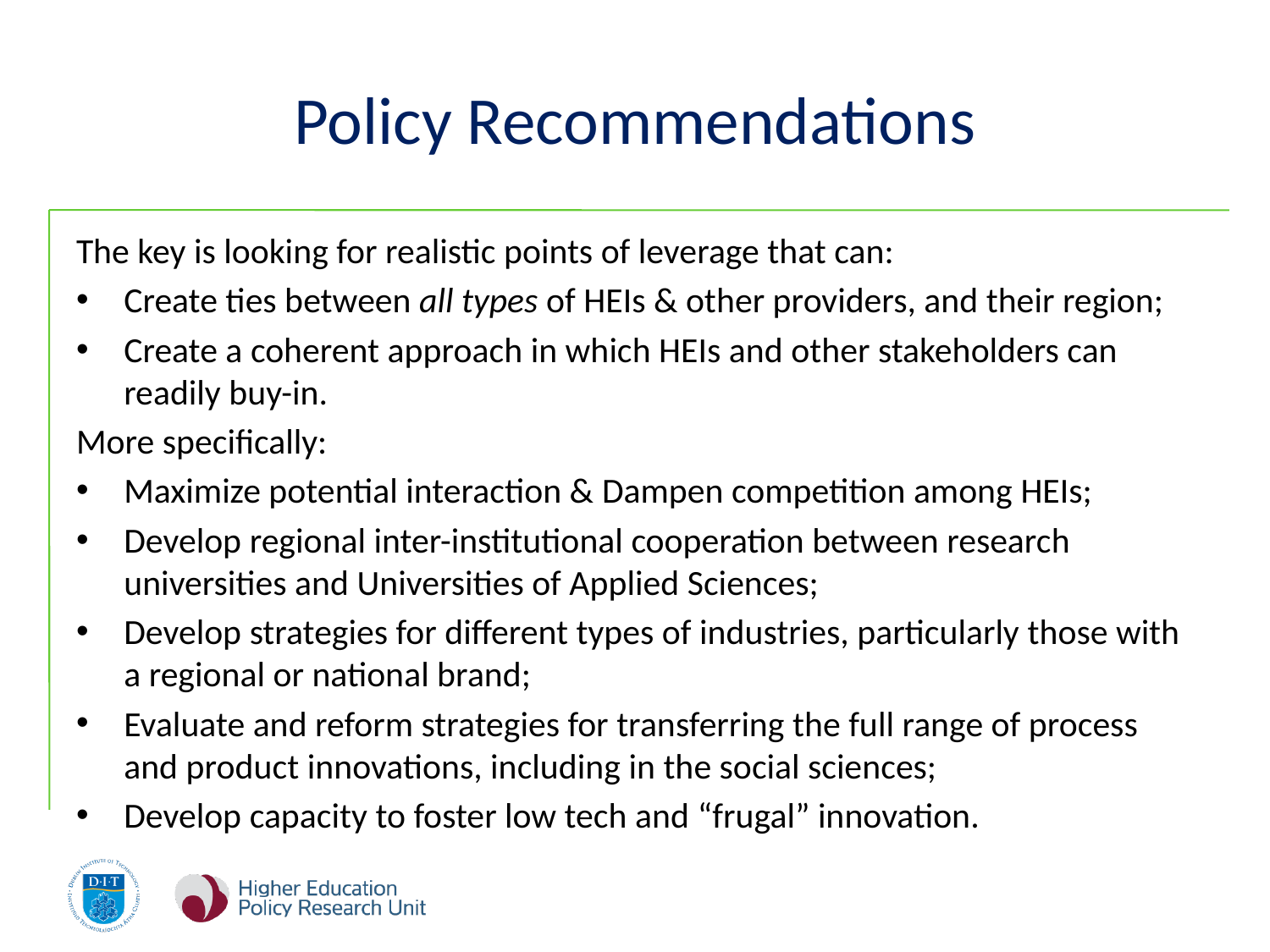

# Policy Recommendations
The key is looking for realistic points of leverage that can:
Create ties between all types of HEIs & other providers, and their region;
Create a coherent approach in which HEIs and other stakeholders can readily buy-in.
More specifically:
Maximize potential interaction & Dampen competition among HEIs;
Develop regional inter-institutional cooperation between research universities and Universities of Applied Sciences;
Develop strategies for different types of industries, particularly those with a regional or national brand;
Evaluate and reform strategies for transferring the full range of process and product innovations, including in the social sciences;
Develop capacity to foster low tech and “frugal” innovation.